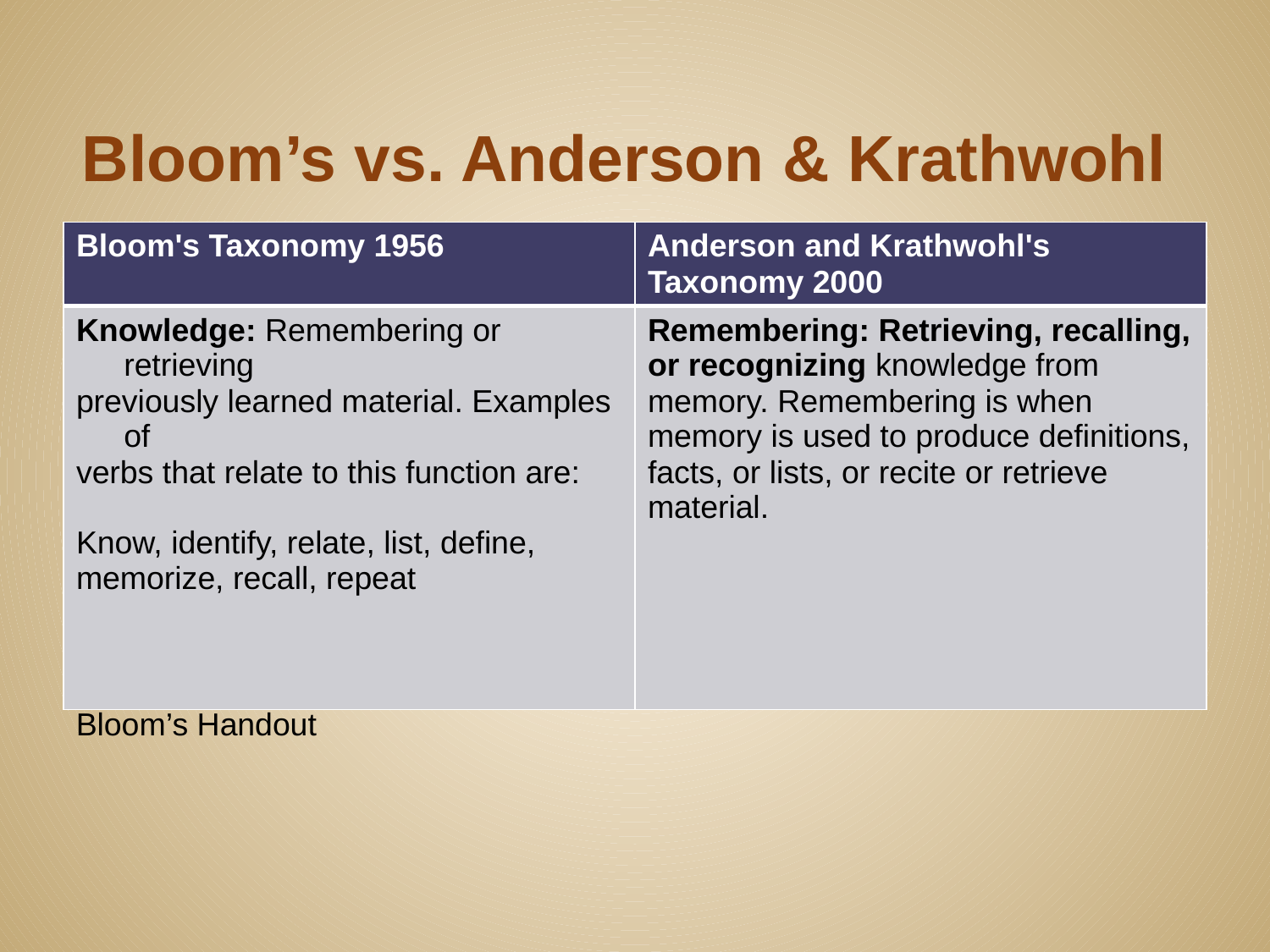

# Bloom’s vs. Anderson & Krathwohl
| Bloom's Taxonomy 1956 | Anderson and Krathwohl's Taxonomy 2000 |
| --- | --- |
| Knowledge: Remembering or retrieving previously learned material. Examples of verbs that relate to this function are: Know, identify, relate, list, define, memorize, recall, repeat | Remembering: Retrieving, recalling, or recognizing knowledge from memory. Remembering is when memory is used to produce definitions, facts, or lists, or recite or retrieve material. |
Bloom’s Handout